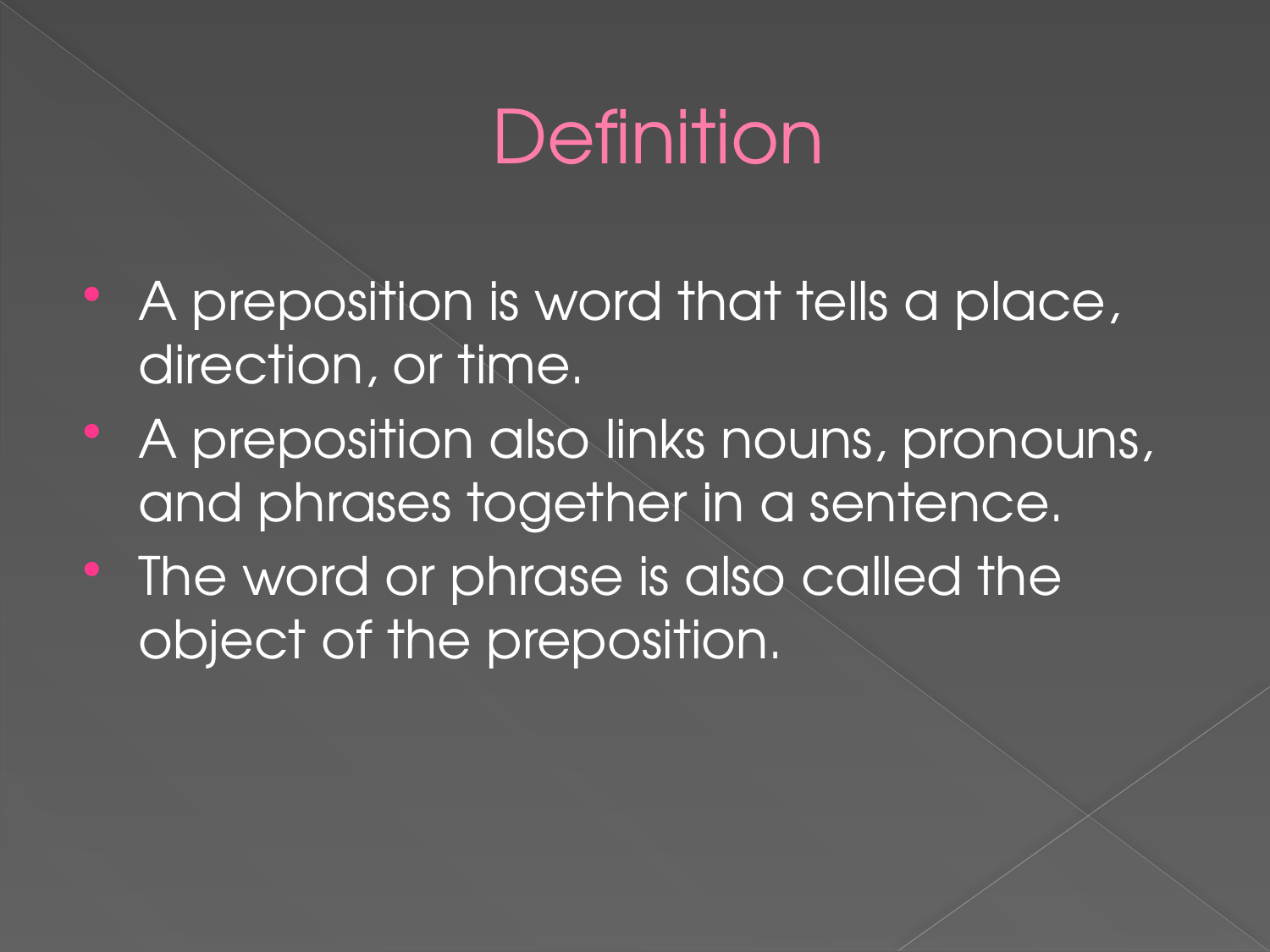

# Definition
A preposition is word that tells a place, direction, or time.
A preposition also links nouns, pronouns, and phrases together in a sentence.
The word or phrase is also called the object of the preposition.